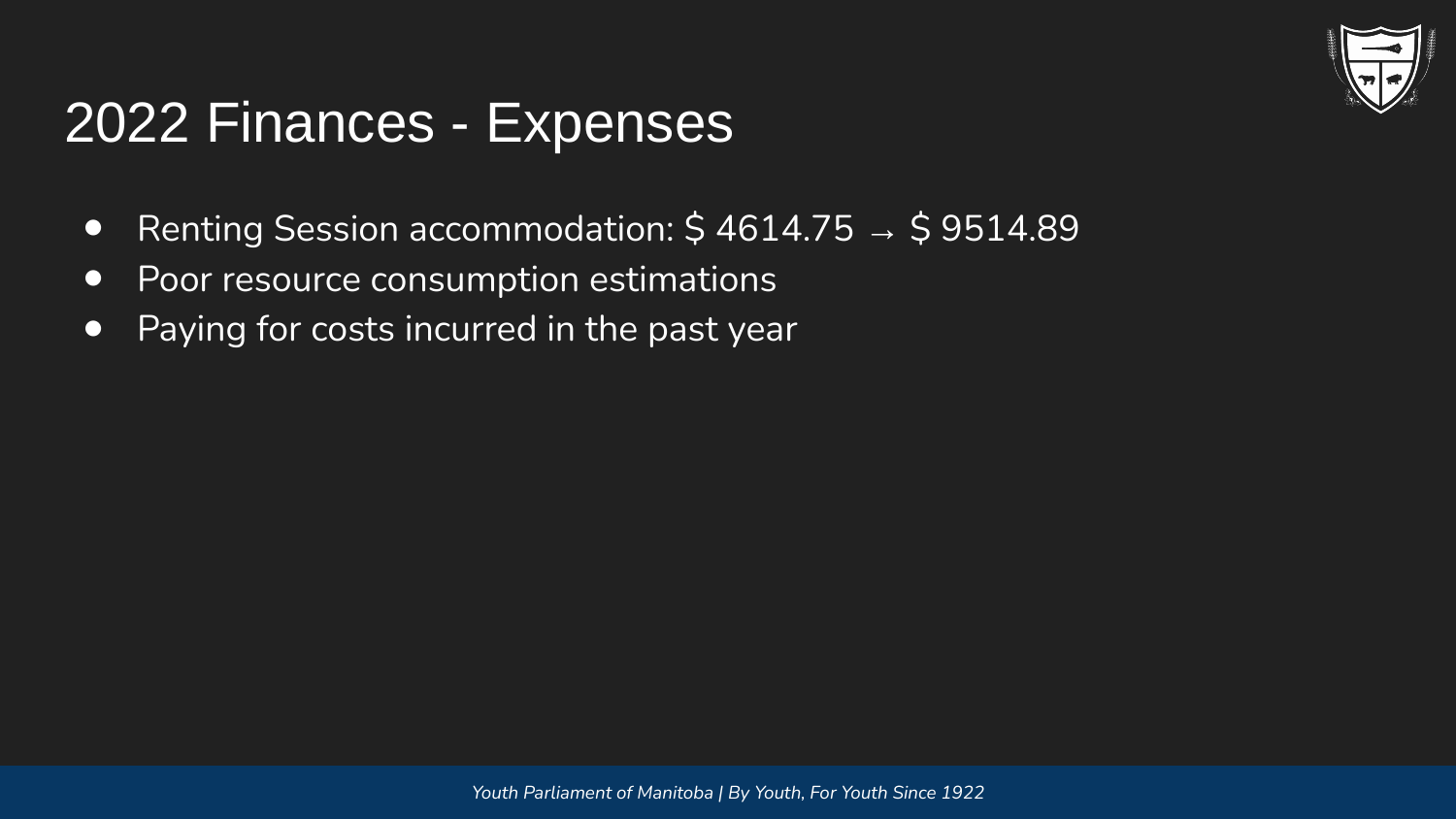

# 2022 Finances - Expenses

Renting Session accommodation: $ 4614.75 → $ 9514.89
Poor resource consumption estimations
Paying for costs incurred in the past year